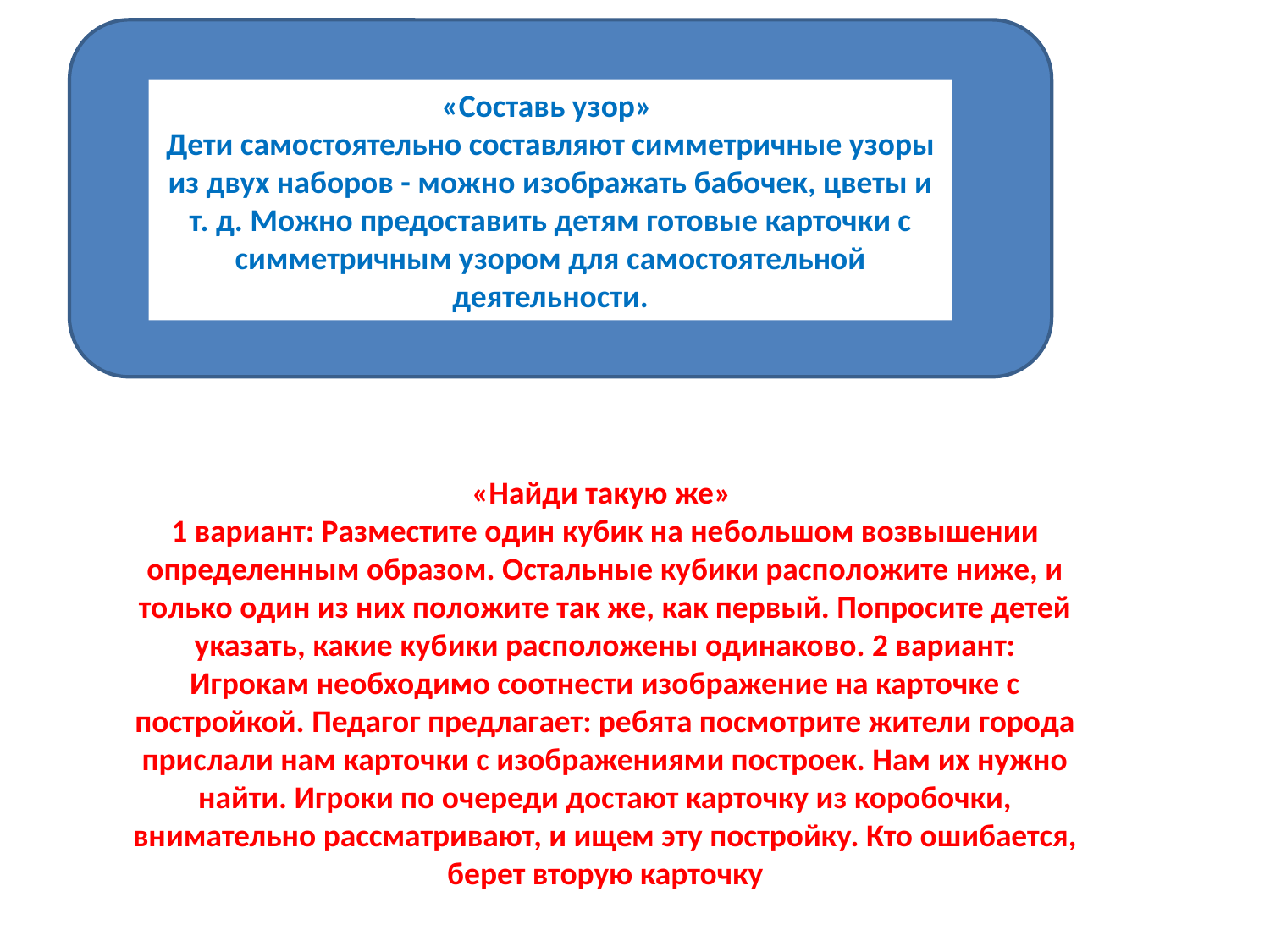

«Составь узор»
Дети самостоятельно составляют симметричные узоры из двух наборов - можно изображать бабочек, цветы и т. д. Можно предоставить детям готовые карточки с симметричным узором для самостоятельной деятельности.
#

«Найди такую же»
1 вариант: Разместите один кубик на небольшом возвышении определенным образом. Остальные кубики расположите ниже, и только один из них положите так же, как первый. Попросите детей указать, какие кубики расположены одинаково. 2 вариант: Игрокам необходимо соотнести изображение на карточке с постройкой. Педагог предлагает: ребята посмотрите жители города прислали нам карточки с изображениями построек. Нам их нужно найти. Игроки по очереди достают карточку из коробочки, внимательно рассматривают, и ищем эту постройку. Кто ошибается, берет вторую карточку